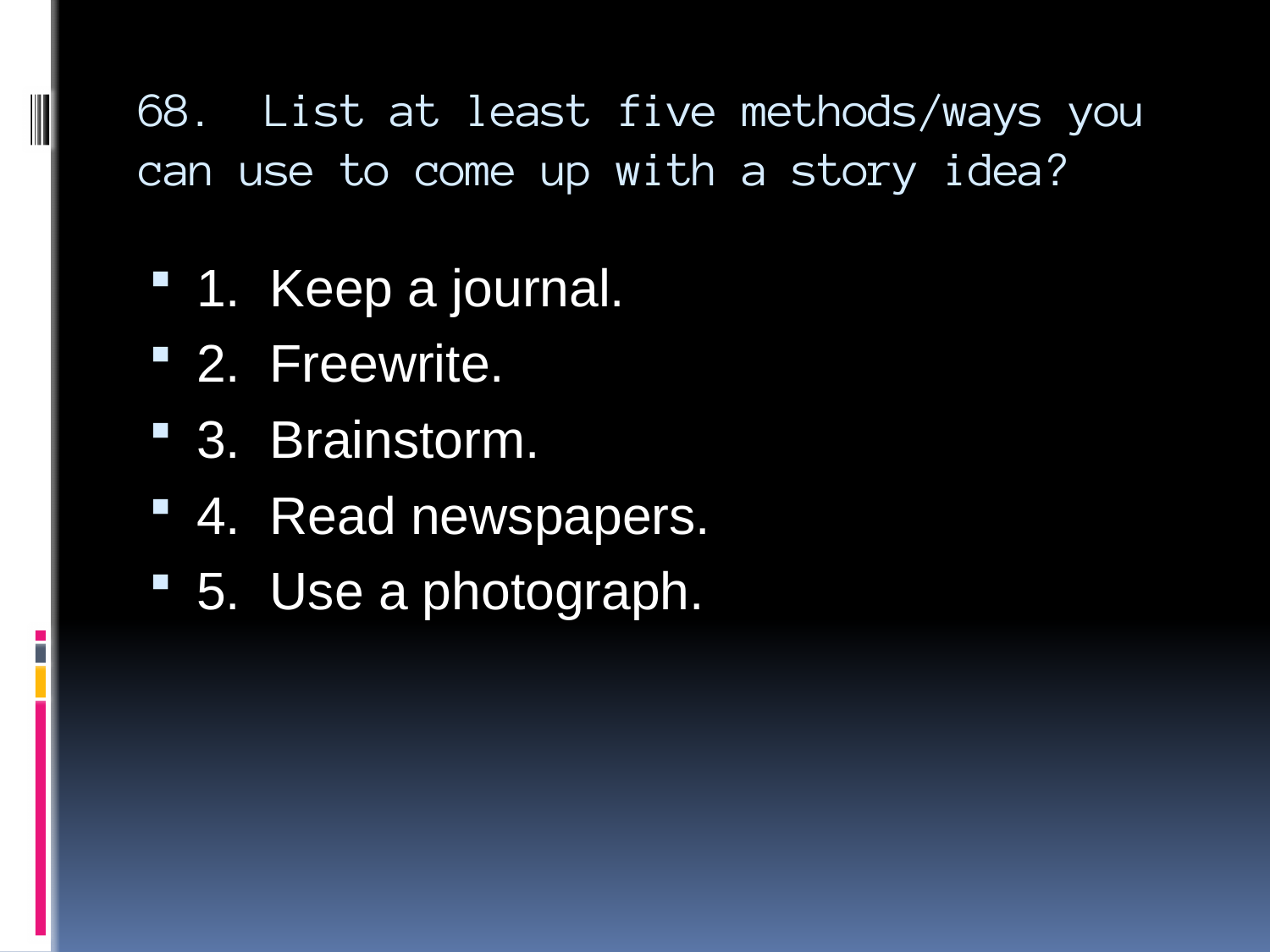

# 68.  List at least five methods/ways you can use to come up with a story idea?
1.  Keep a journal.
2.  Freewrite.
3.  Brainstorm.
4.  Read newspapers.
5.  Use a photograph.